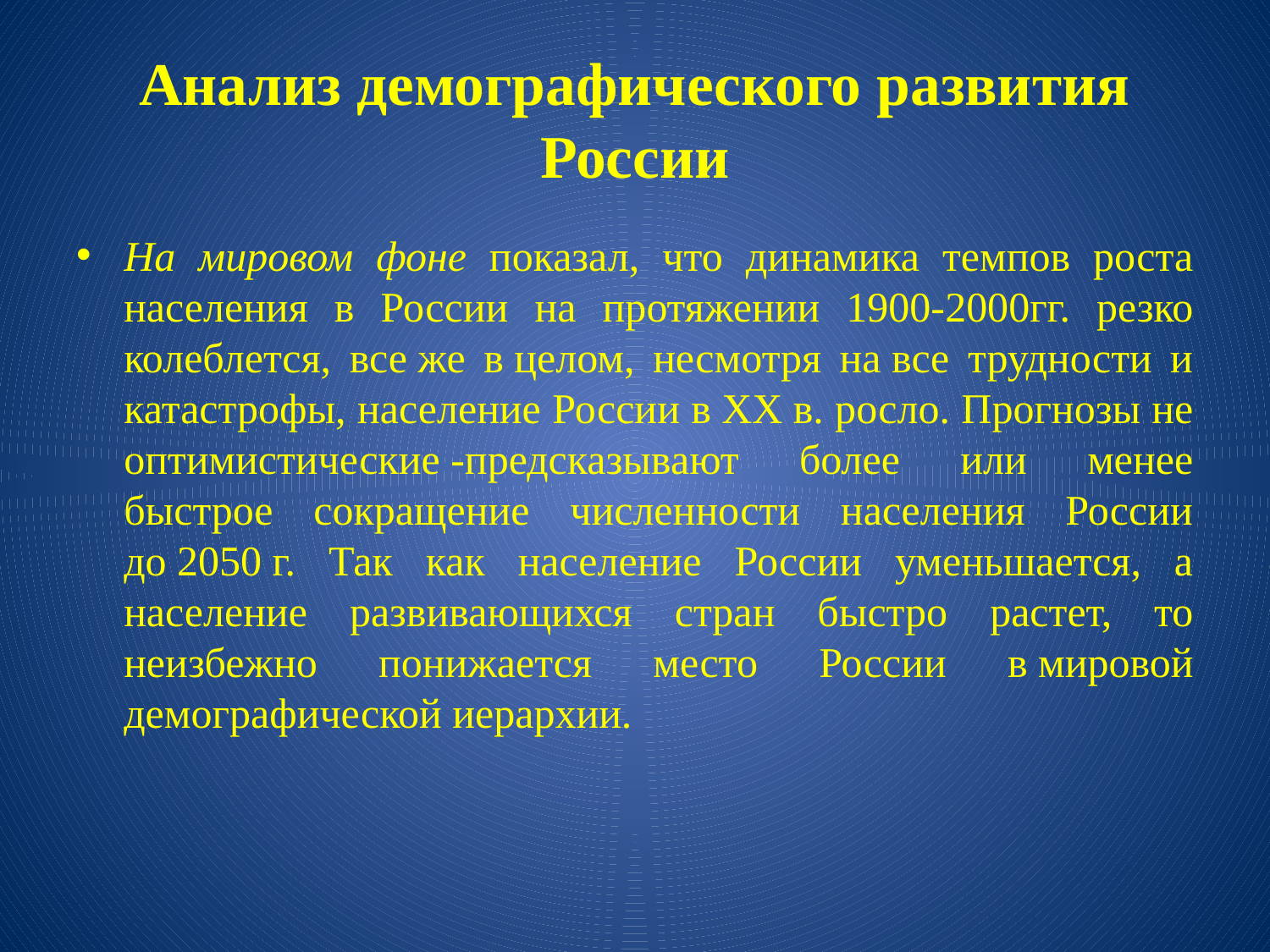

# Анализ демографического развития России
На мировом фоне показал, что динамика темпов роста населения в России на протяжении 1900-2000гг. резко колеблется, все же в целом, несмотря на все трудности и катастрофы, население России в ХХ в. росло. Прогнозы не оптимистические -предсказывают более или менее быстрое сокращение численности населения России до 2050 г. Так как население России уменьшается, а население развивающихся стран быстро растет, то неизбежно понижается место России в мировой демографической иерархии.